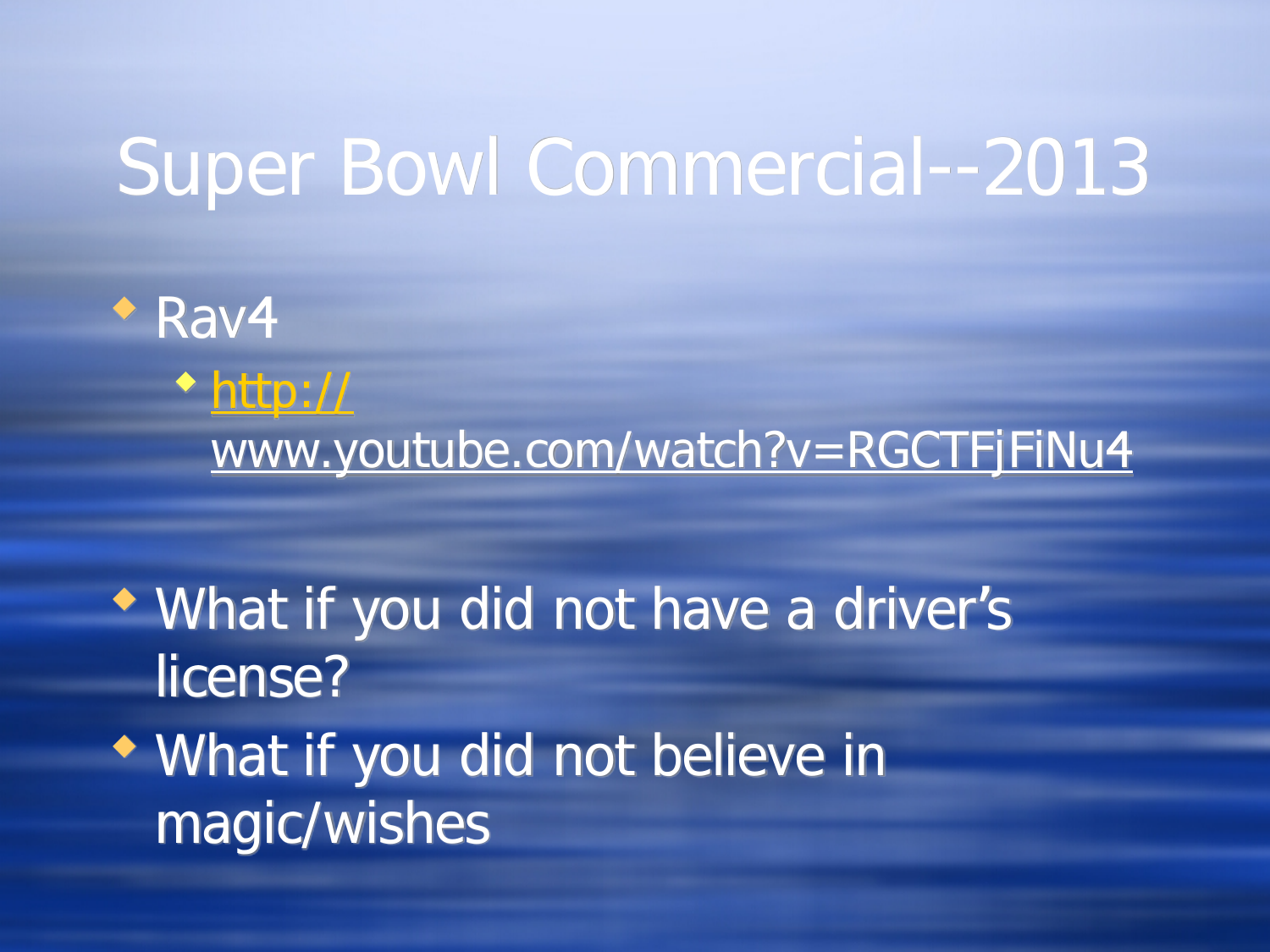

# Super Bowl Commercial--2013
Rav4
http://www.youtube.com/watch?v=RGCTFjFiNu4

What if you did not have a driver’s license?
What if you did not believe in magic/wishes